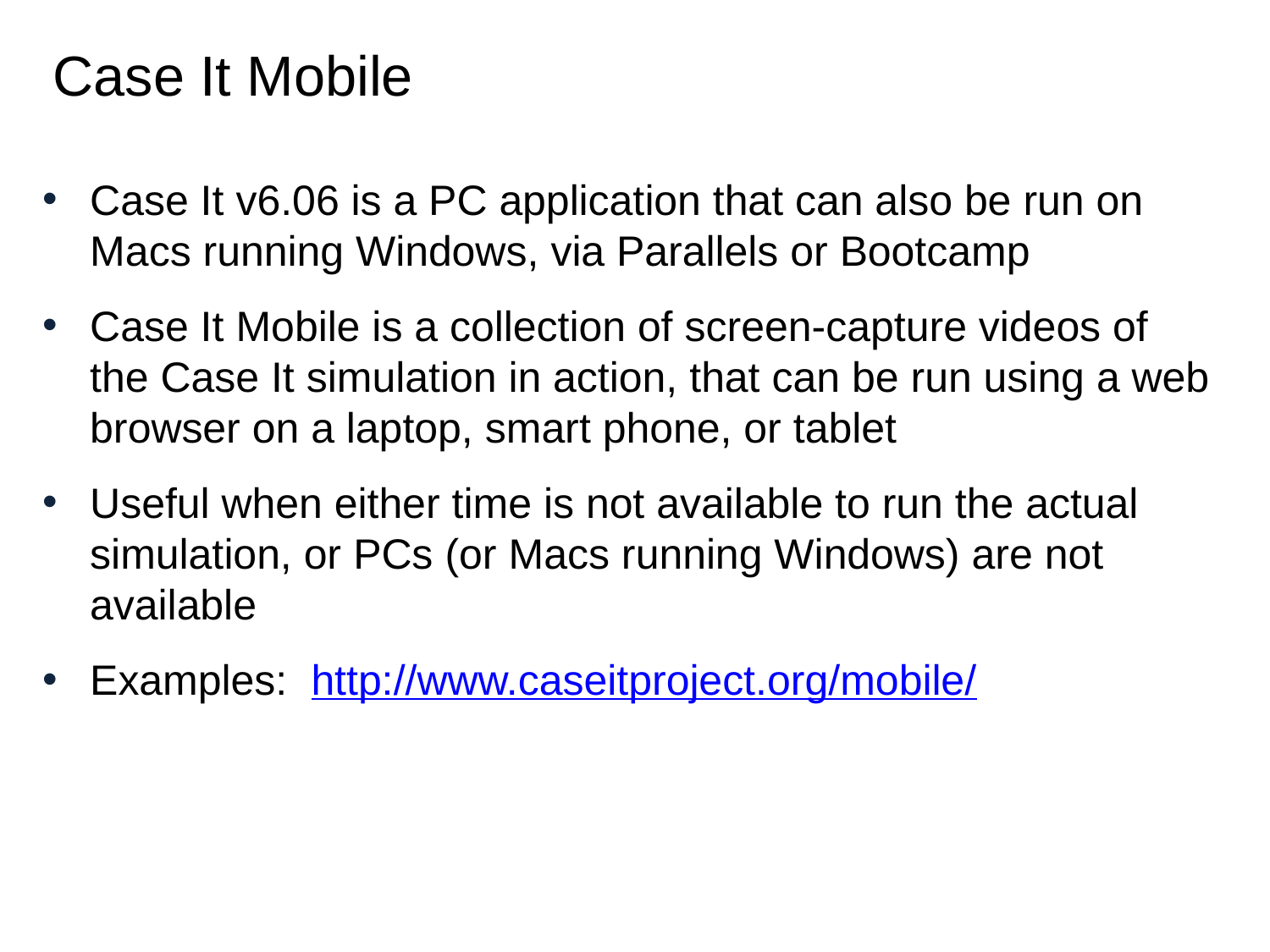

# Case It Mobile
Case It v6.06 is a PC application that can also be run on Macs running Windows, via Parallels or Bootcamp
Case It Mobile is a collection of screen-capture videos of the Case It simulation in action, that can be run using a web browser on a laptop, smart phone, or tablet
Useful when either time is not available to run the actual simulation, or PCs (or Macs running Windows) are not available
Examples:  http://www.caseitproject.org/mobile/